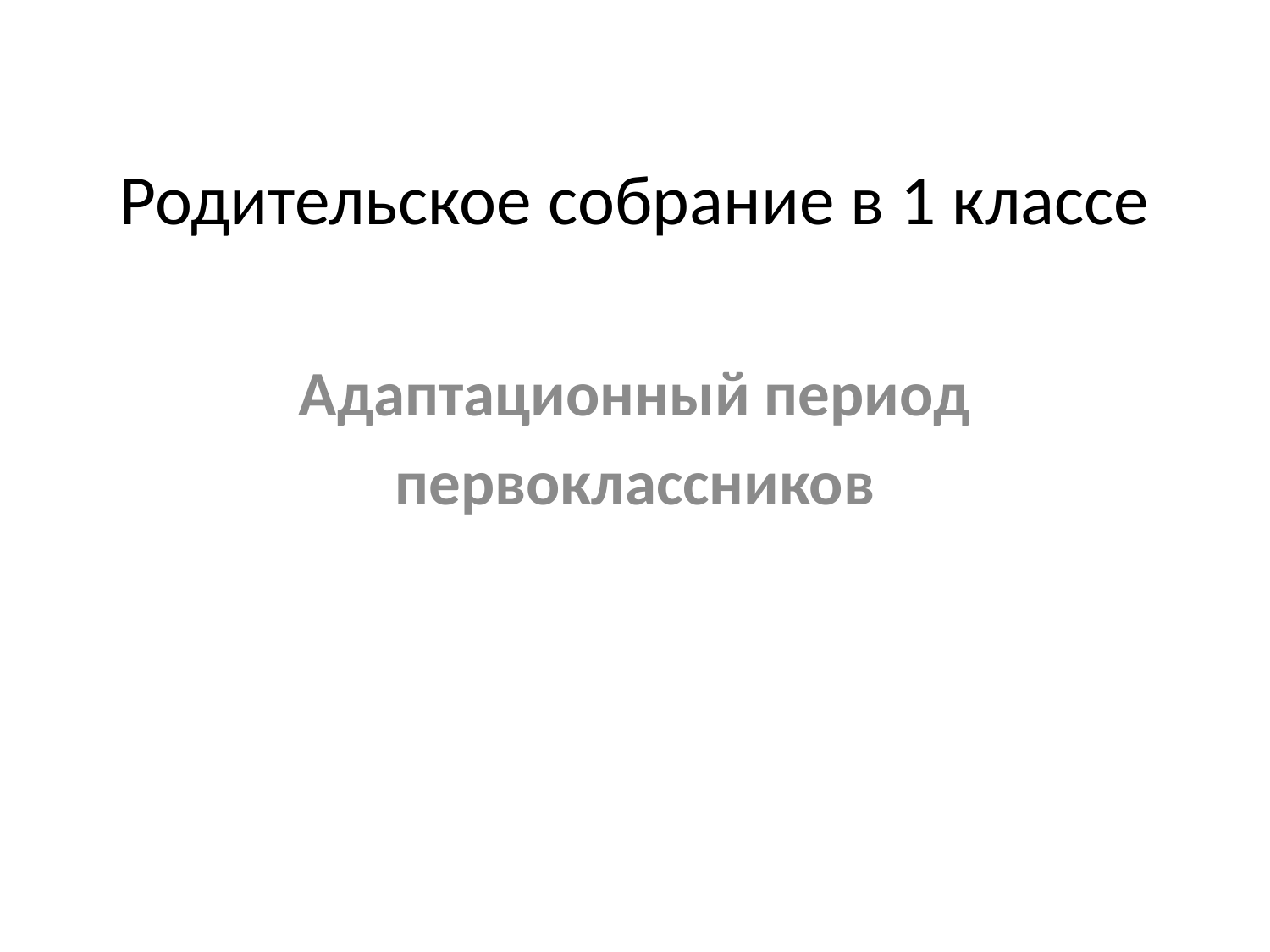

# Родительское собрание в 1 классе
Адаптационный период
первоклассников